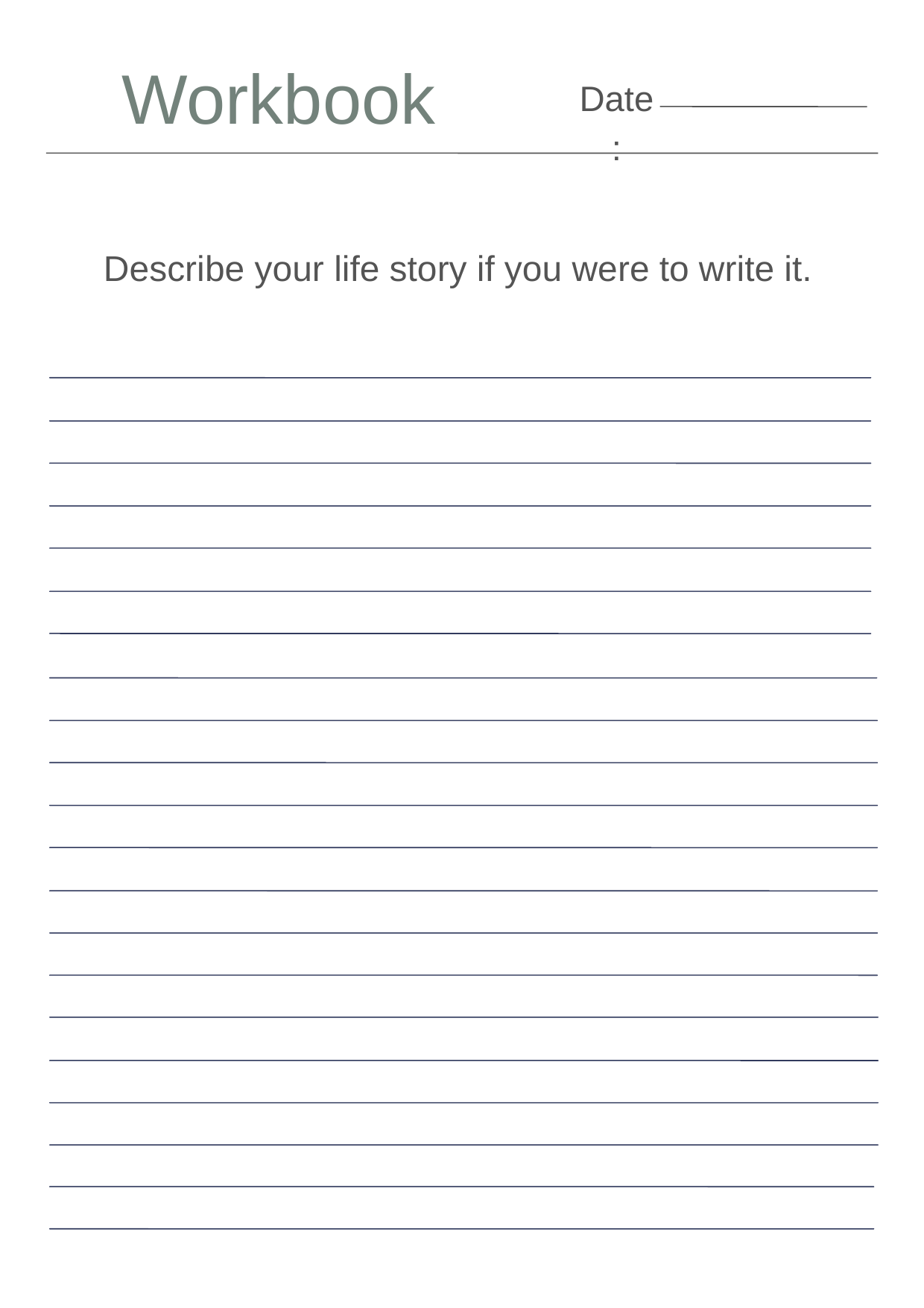

Workbook
Date:

Describe your life story if you were to write it.